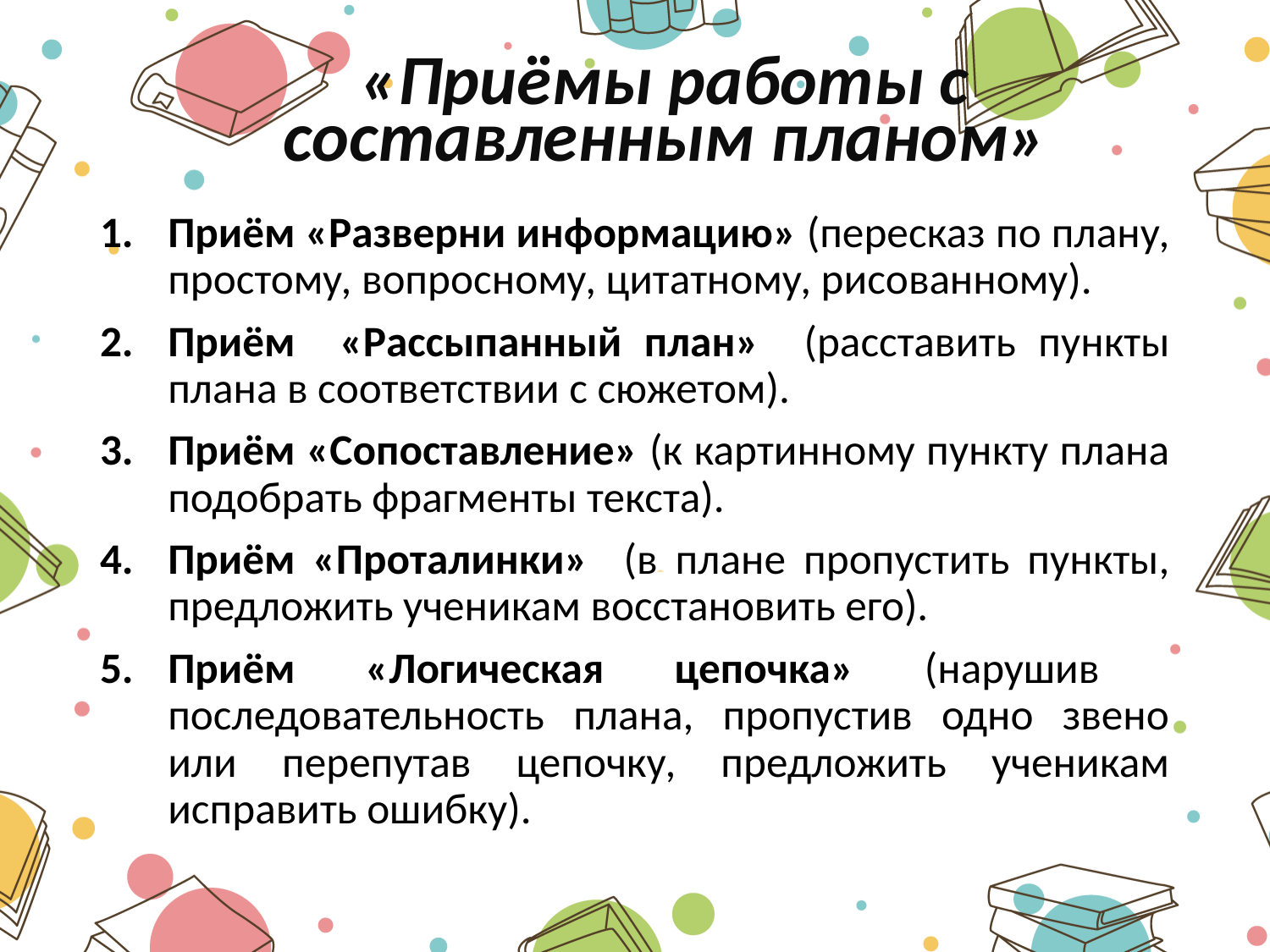

«Приёмы работы с составленным планом»
Приём «Разверни информацию» (пересказ по плану, простому, вопросному, цитатному, рисованному).
Приём  «Рассыпанный план»  (расставить пункты плана в соответствии с сюжетом).
Приём «Сопоставление» (к картинному пункту плана подобрать фрагменты текста).
Приём «Проталинки»  (в плане пропустить пункты, предложить ученикам восстановить его).
Приём «Логическая цепочка» (нарушив  последовательность плана, пропустив одно звено или перепутав цепочку, предложить ученикам исправить ошибку).